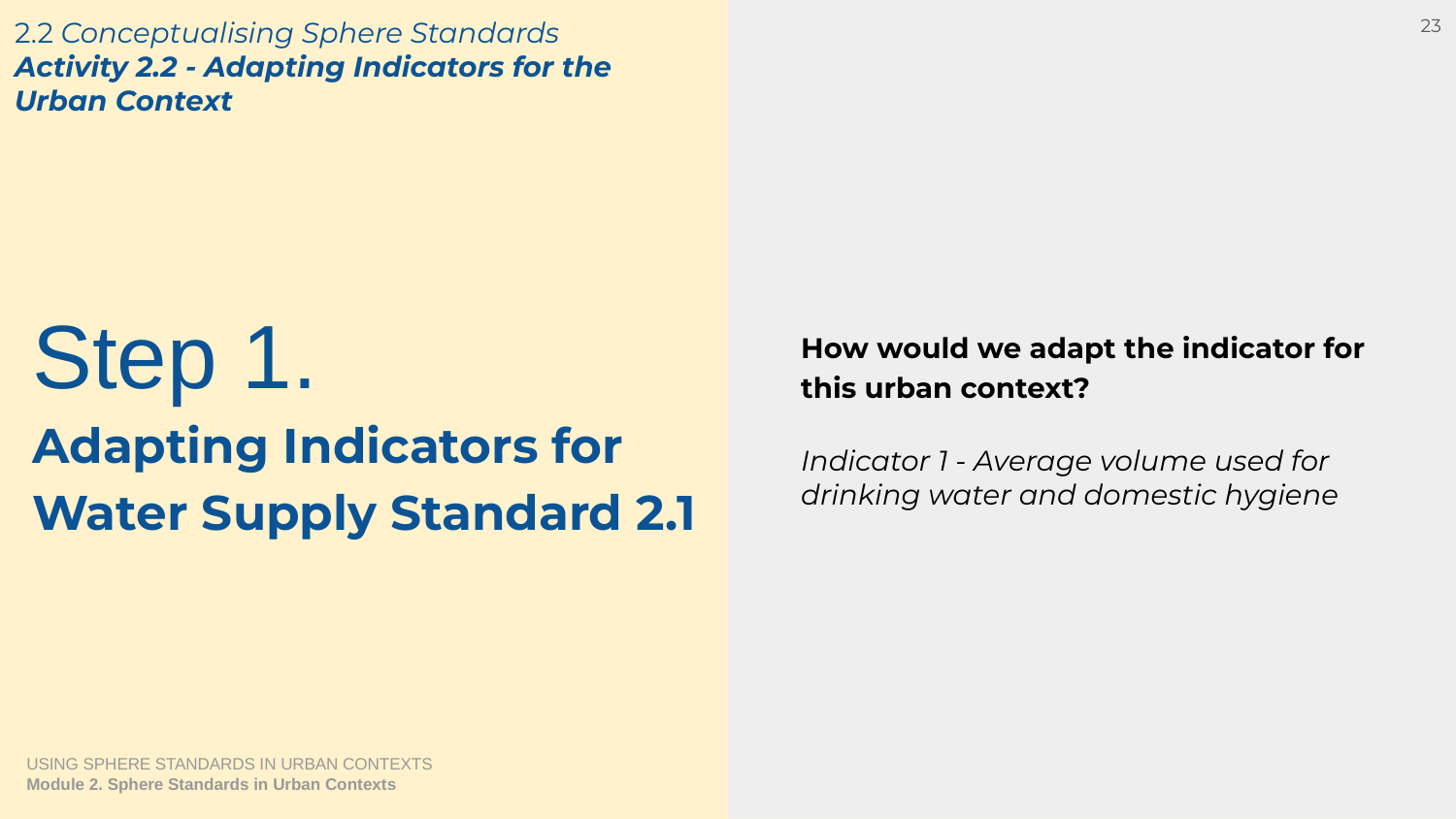

# 2.2 Conceptualising Sphere Standards Activity 2.2 - Adapting Indicators for the Urban Context

23
How would we adapt the indicator for this urban context?

Indicator 1 - Average volume used for drinking water and domestic hygiene
Step 1.
Adapting Indicators for
Water Supply Standard 2.1
USING SPHERE STANDARDS IN URBAN CONTEXTS
Module 2. Sphere Standards in Urban Contexts